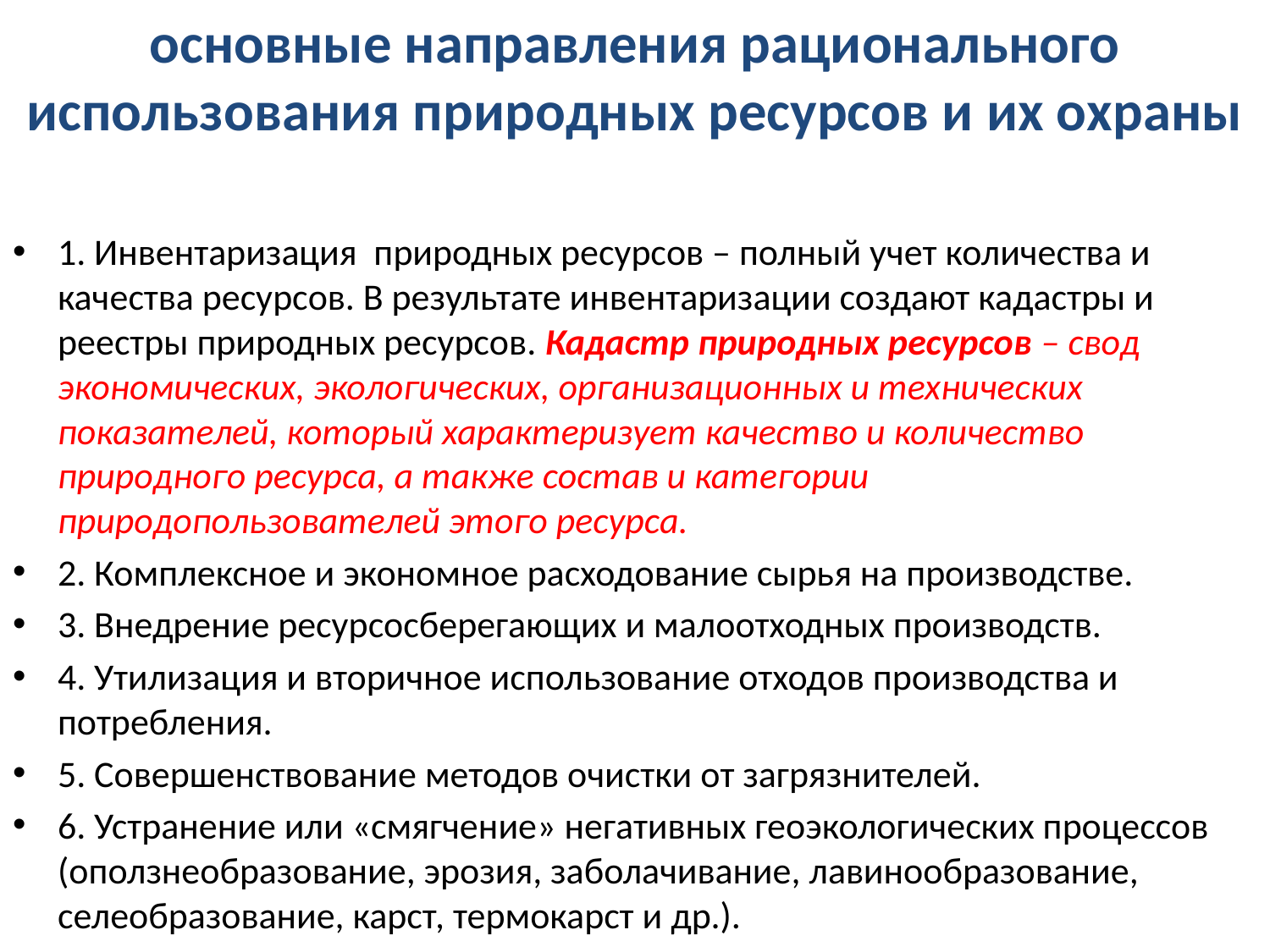

# основные направления рационального использования природных ресурсов и их охраны
1. Инвентаризация  природных ресурсов – полный учет количества и качества ресурсов. В результате инвентаризации создают кадастры и реестры природных ресурсов. Кадастр природных ресурсов – свод экономических, экологических, организационных и технических показателей, который характеризует качество и количество природного ресурса, а также состав и категории природопользователей этого ресурса.
2. Комплексное и экономное расходование сырья на производстве.
3. Внедрение ресурсосберегающих и малоотходных производств.
4. Утилизация и вторичное использование отходов производства и потребления.
5. Совершенствование методов очистки от загрязнителей.
6. Устранение или «смягчение» негативных геоэкологических процессов (оползнеобразование, эрозия, заболачивание, лавинообразование, селеобразование, карст, термокарст и др.).